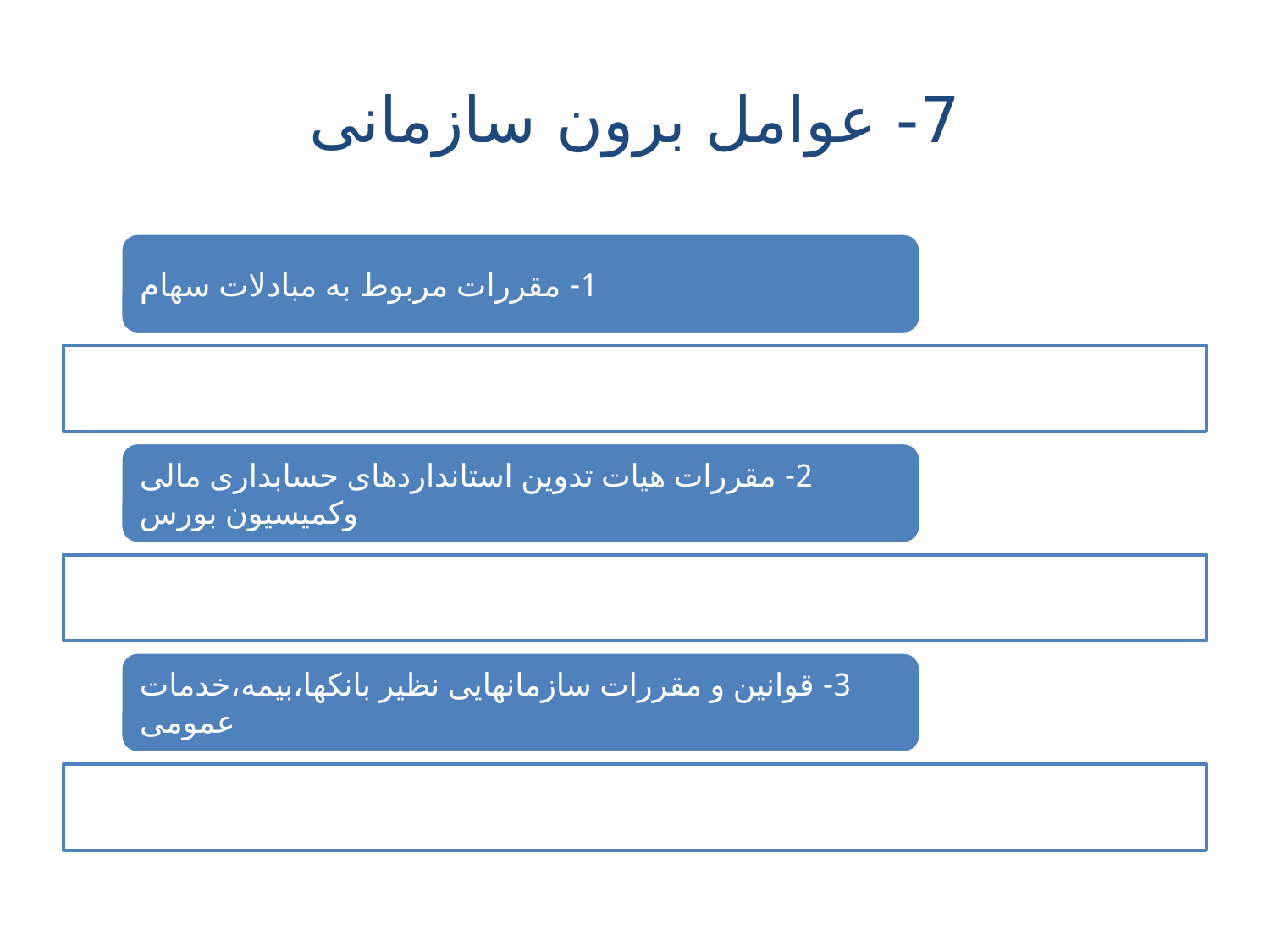

# 7- عوامل برون سازمانی
  2- مقررات هیات تدوین استانداردهای حسابداری مالی وکمیسیون بورس
  3- قوانین و مقررات سازمانهایی نظیر بانکها،بیمه،خدمات عمومی